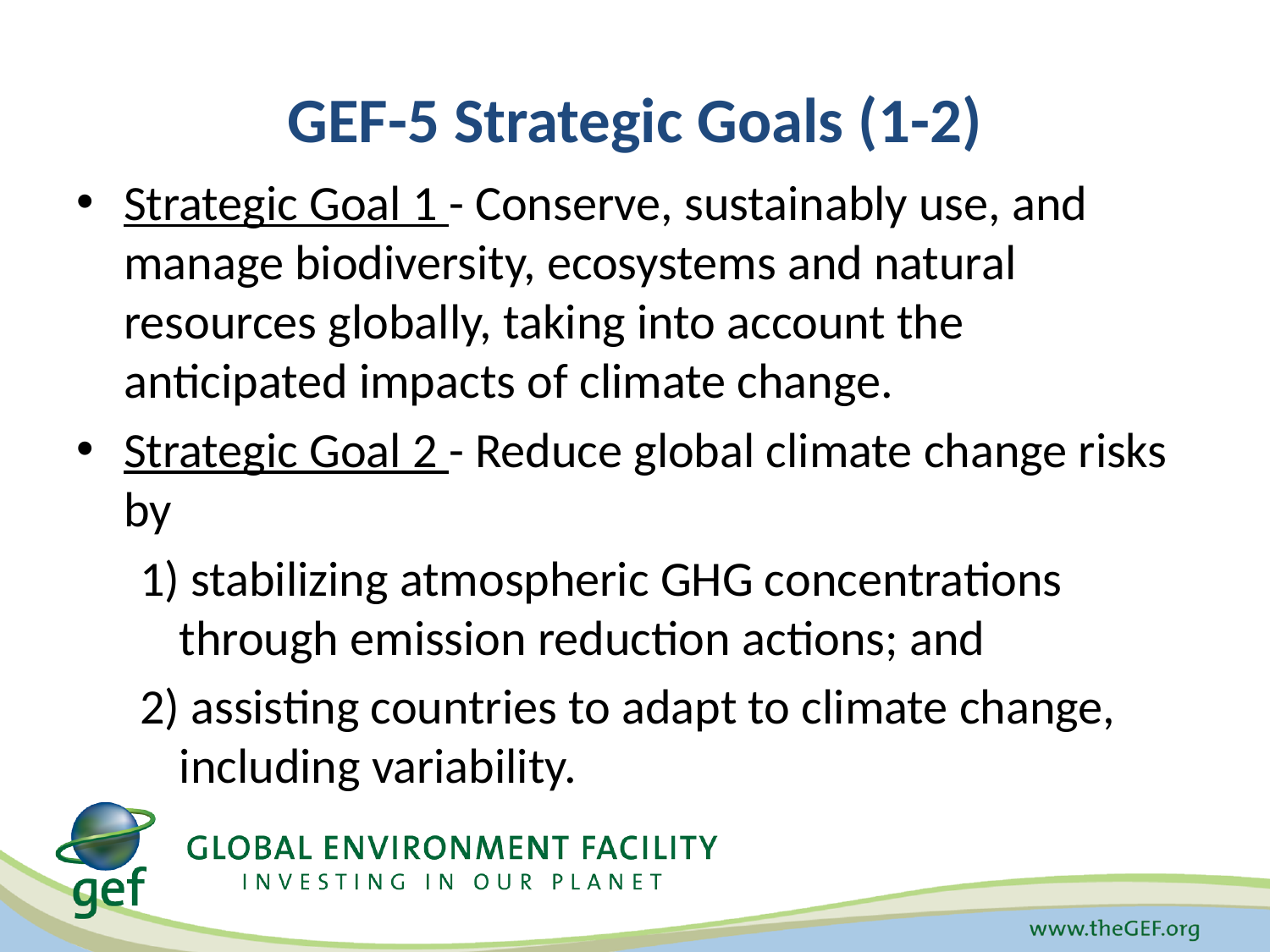

# GEF-5 Strategic Goals (1-2)
Strategic Goal 1 - Conserve, sustainably use, and manage biodiversity, ecosystems and natural resources globally, taking into account the anticipated impacts of climate change.
Strategic Goal 2 - Reduce global climate change risks by
1) stabilizing atmospheric GHG concentrations through emission reduction actions; and
2) assisting countries to adapt to climate change, including variability.